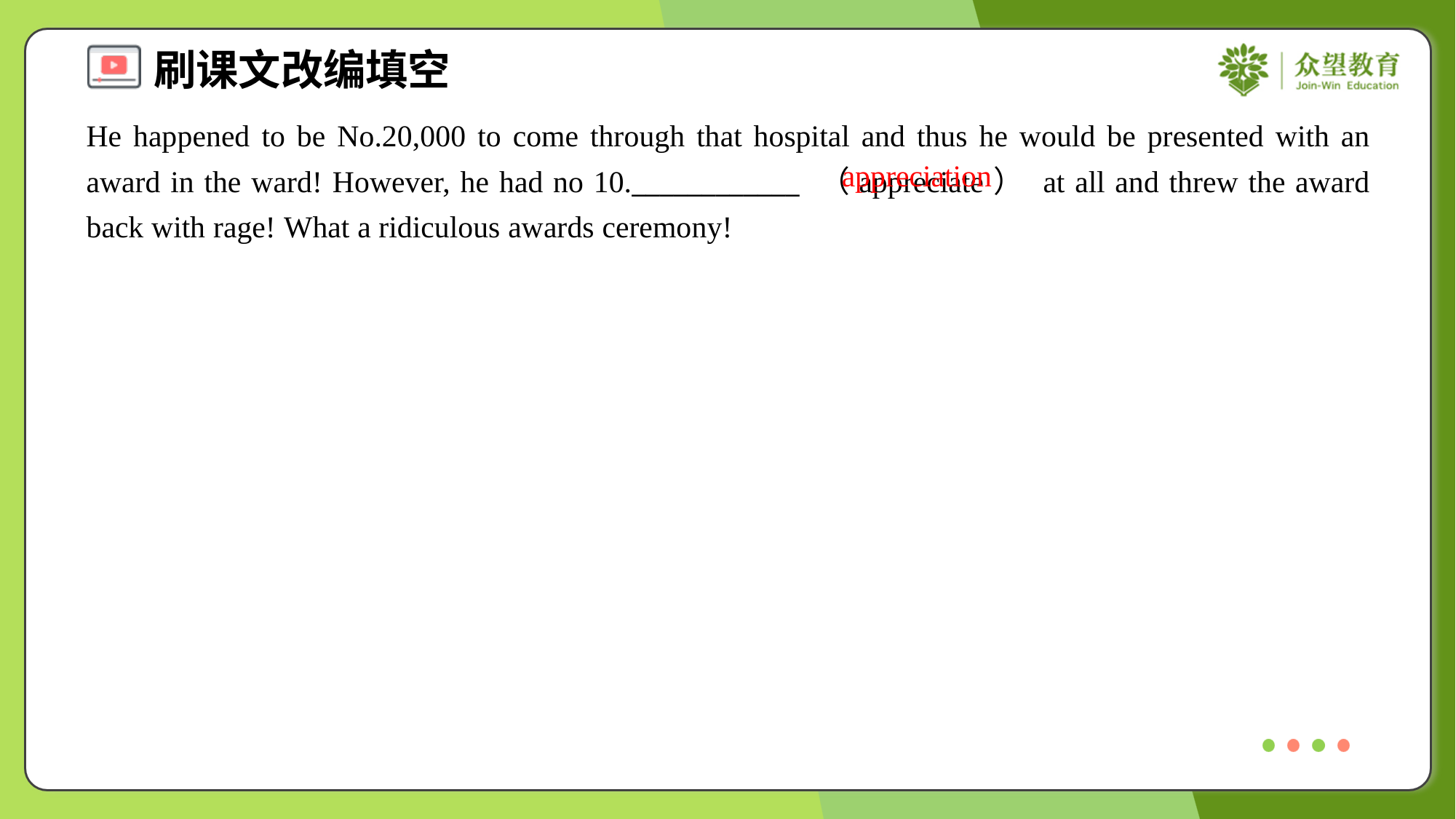

He happened to be No.20,000 to come through that hospital and thus he would be presented with an award in the ward! However, he had no 10.____________ （appreciate） at all and threw the award back with rage! What a ridiculous awards ceremony!
appreciation